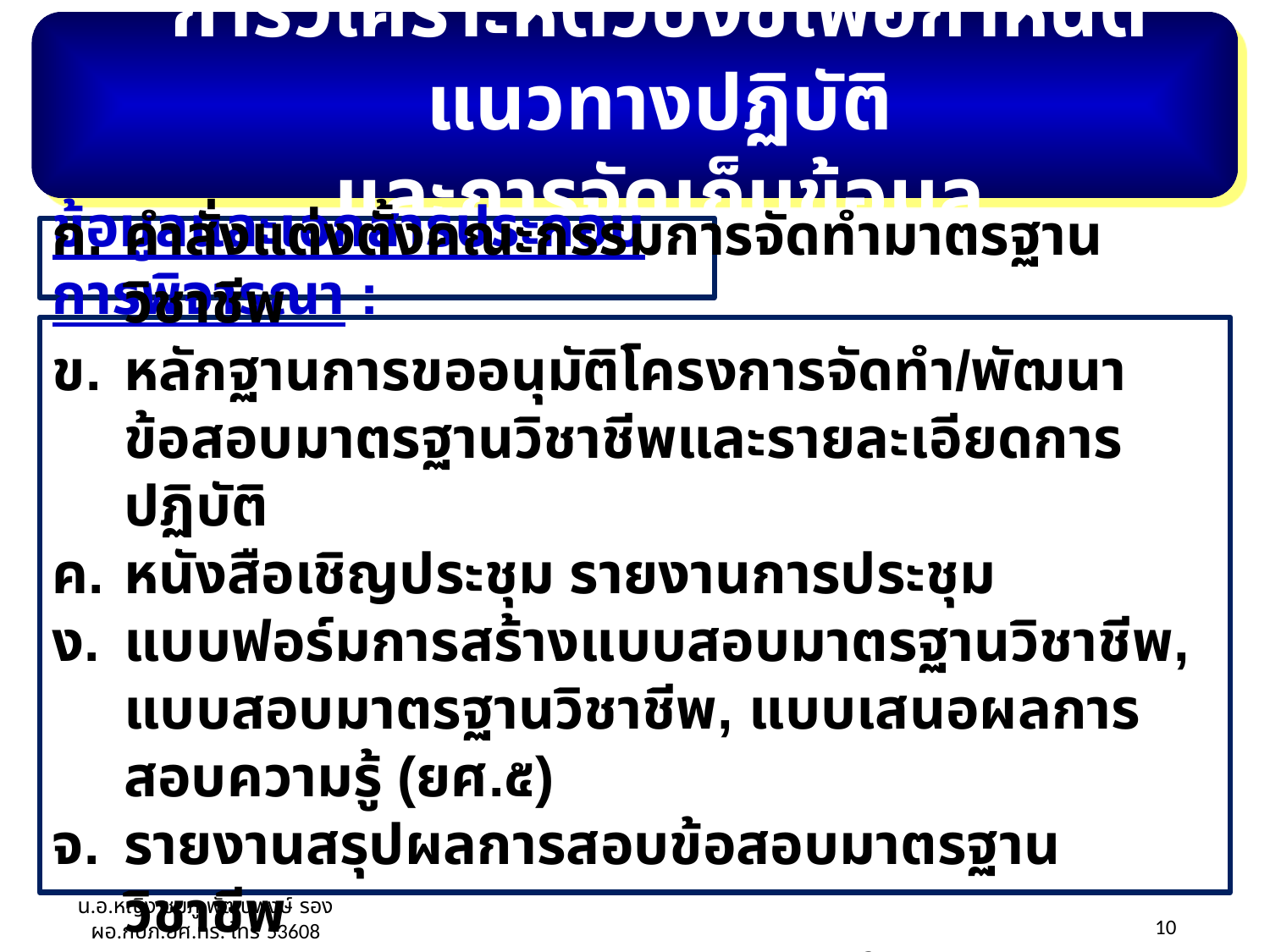

การวิเคราะห์ตัวบ่งชี้เพื่อกำหนดแนวทางปฏิบัติ
และการจัดเก็บข้อมูล
ข้อมูลและเอกสารประกอบการพิจารณา :
คำสั่งแต่งตั้งคณะกรรมการจัดทำมาตรฐานวิชาชีพ
หลักฐานการขออนุมัติโครงการจัดทำ/พัฒนาข้อสอบมาตรฐานวิชาชีพและรายละเอียดการปฏิบัติ
หนังสือเชิญประชุม รายงานการประชุม
แบบฟอร์มการสร้างแบบสอบมาตรฐานวิชาชีพ, แบบสอบมาตรฐานวิชาชีพ, แบบเสนอผลการสอบความรู้ (ยศ.๕)
รายงานสรุปผลการสอบข้อสอบมาตรฐานวิชาชีพ
รายงานผลการวิเคราะห์คุณภาพข้อสอบ
26/03/55
น.อ.หญิง ชมภู พัฒนพงษ์ รอง ผอ.กปภ.ยศ.ทร. โทร 53608
10